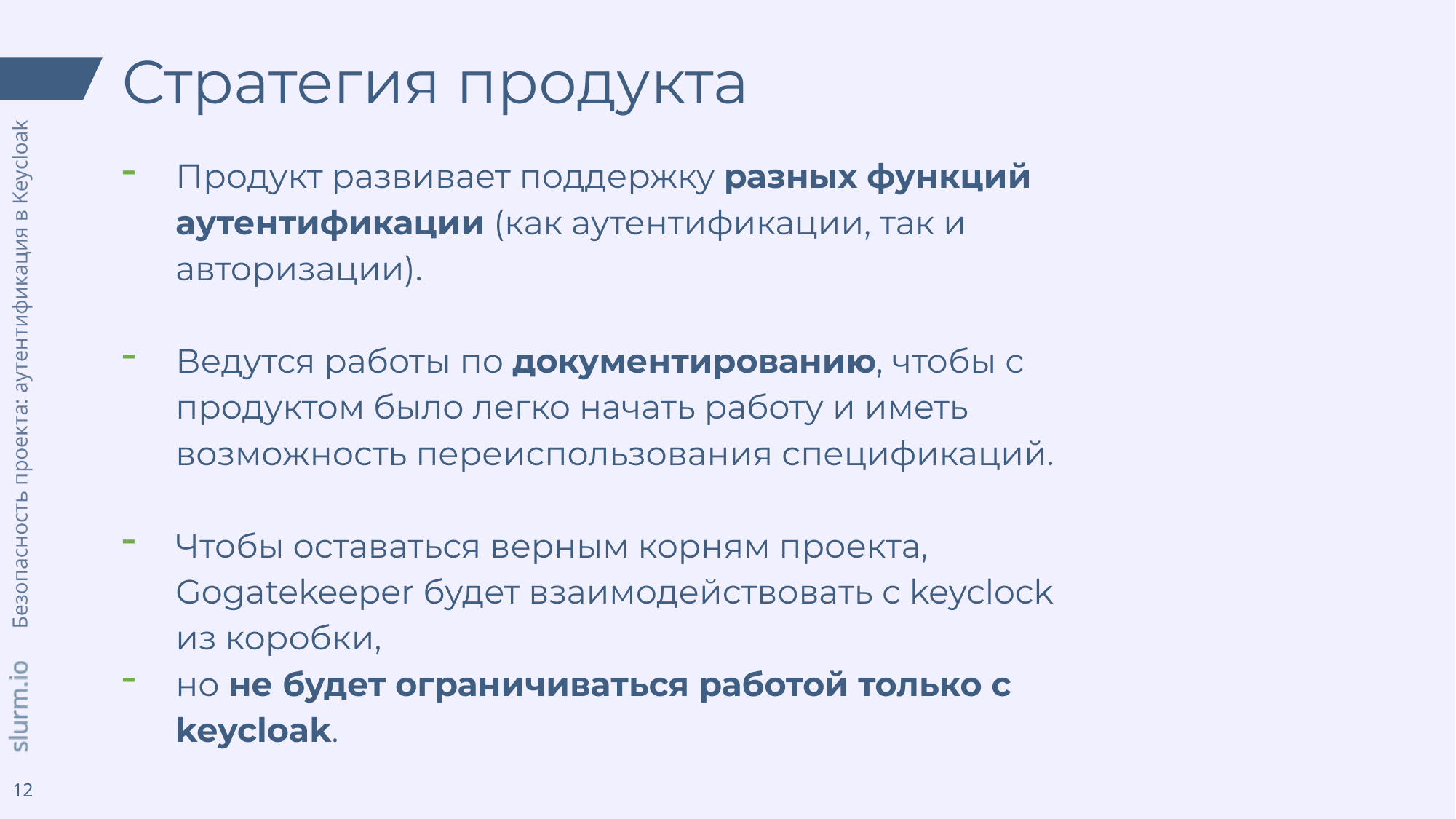

# Стратегия продукта
Продукт развивает поддержку разных функций аутентификации (как аутентификации, так и авторизации).

Ведутся работы по документированию, чтобы с продуктом было легко начать работу и иметь возможность переиспользования спецификаций.

Чтобы оставаться верным корням проекта, Gogatekeeper будет взаимодействовать с keyclock из коробки,
но не будет ограничиваться работой только с keycloak.